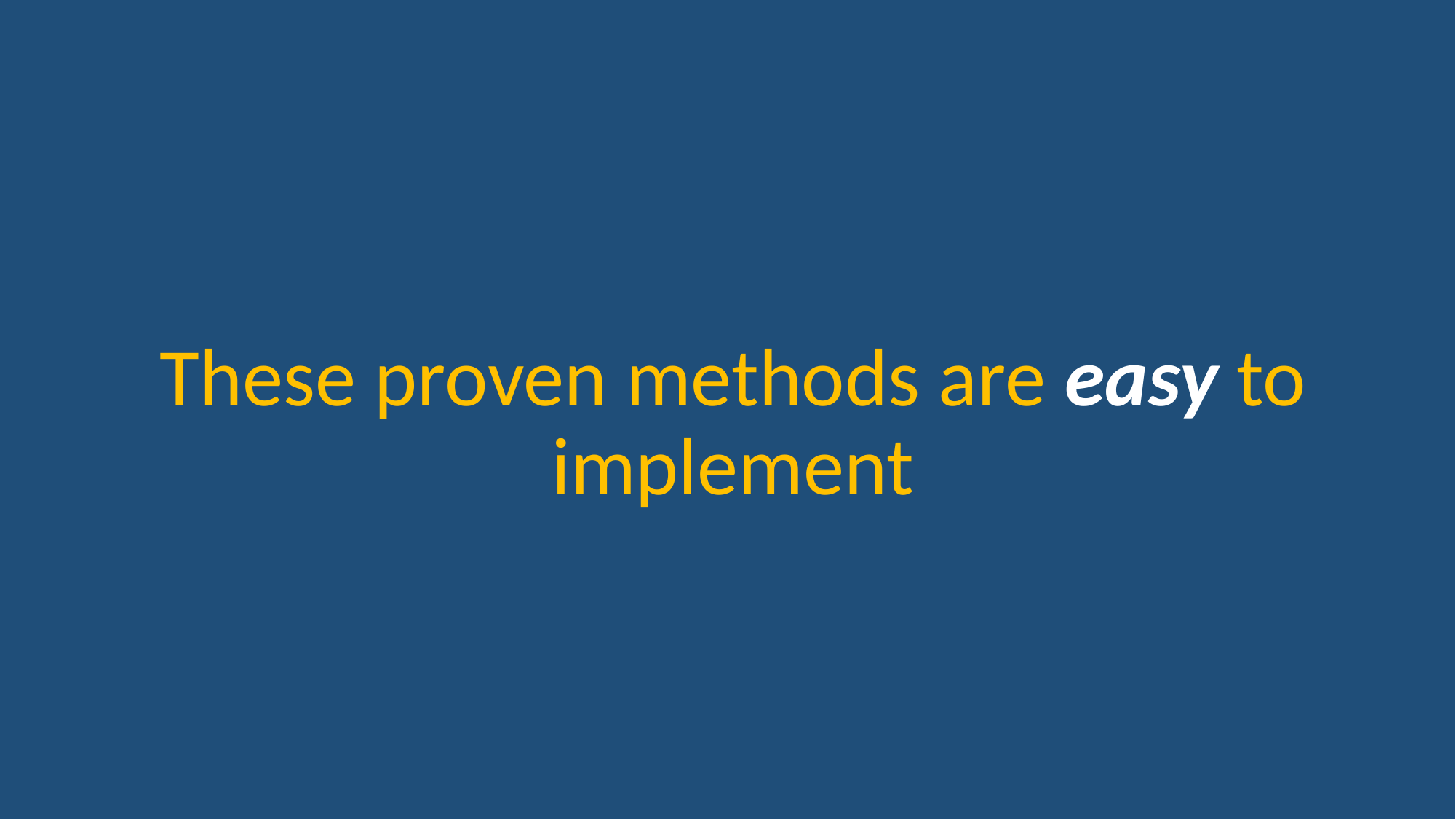

These proven methods are easy to implement